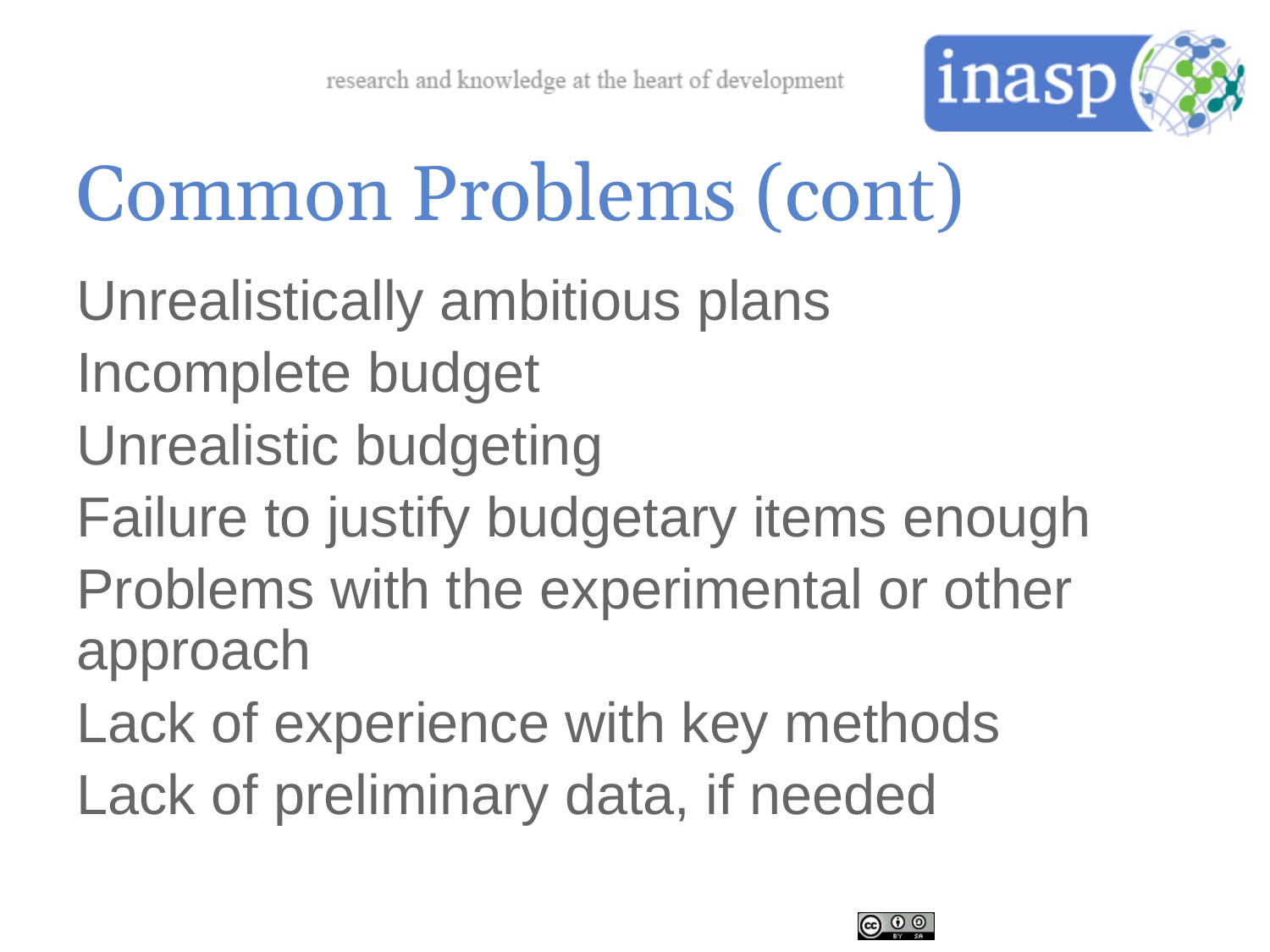

# Common Problems (cont)
Unrealistically ambitious plans
Incomplete budget
Unrealistic budgeting
Failure to justify budgetary items enough
Problems with the experimental or other approach
Lack of experience with key methods
Lack of preliminary data, if needed